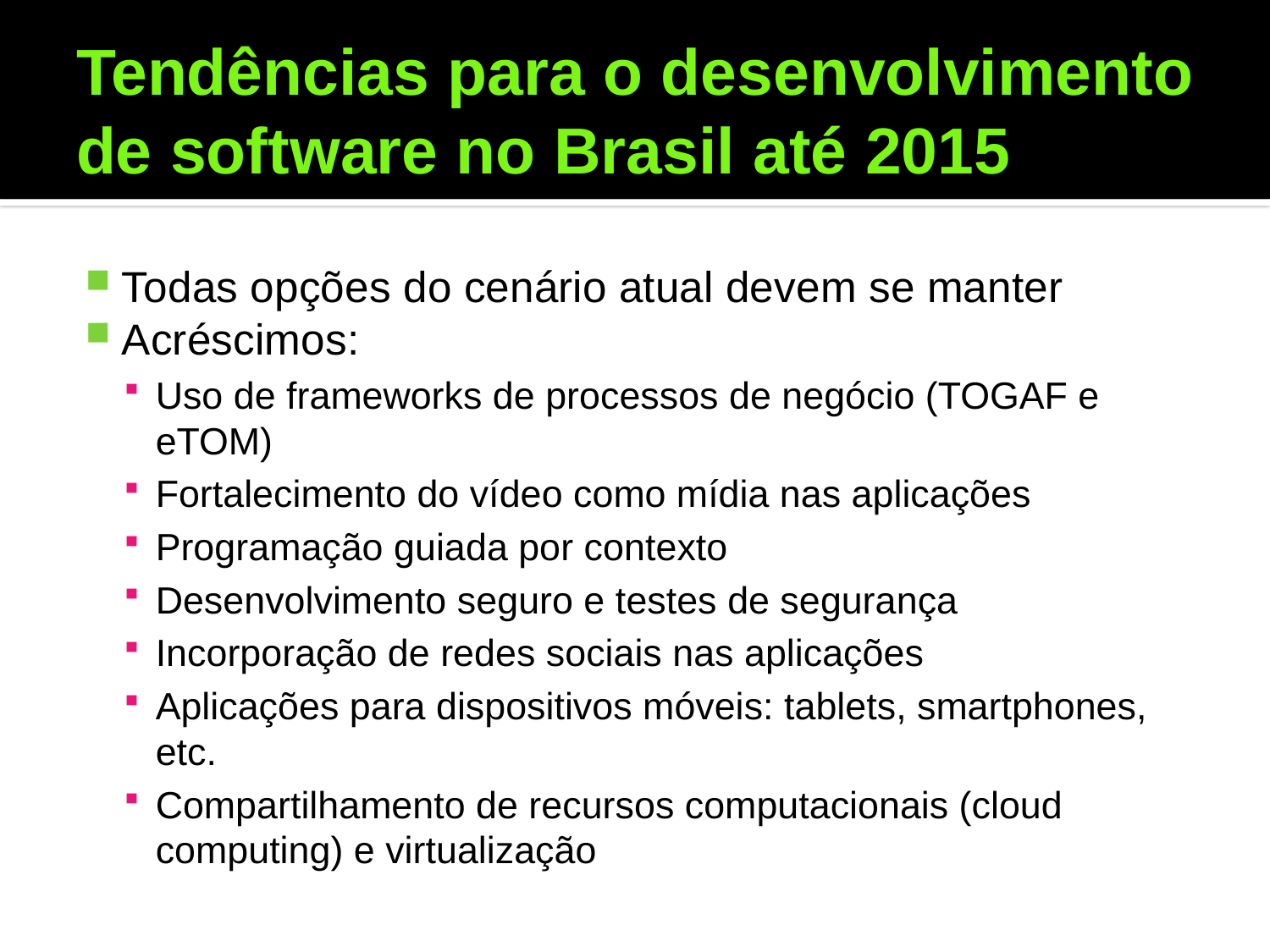

# Tendências para o desenvolvimento de software no Brasil até 2015
Todas opções do cenário atual devem se manter
Acréscimos:
Uso de frameworks de processos de negócio (TOGAF e eTOM)
Fortalecimento do vídeo como mídia nas aplicações
Programação guiada por contexto
Desenvolvimento seguro e testes de segurança
Incorporação de redes sociais nas aplicações
Aplicações para dispositivos móveis: tablets, smartphones, etc.
Compartilhamento de recursos computacionais (cloud computing) e virtualização